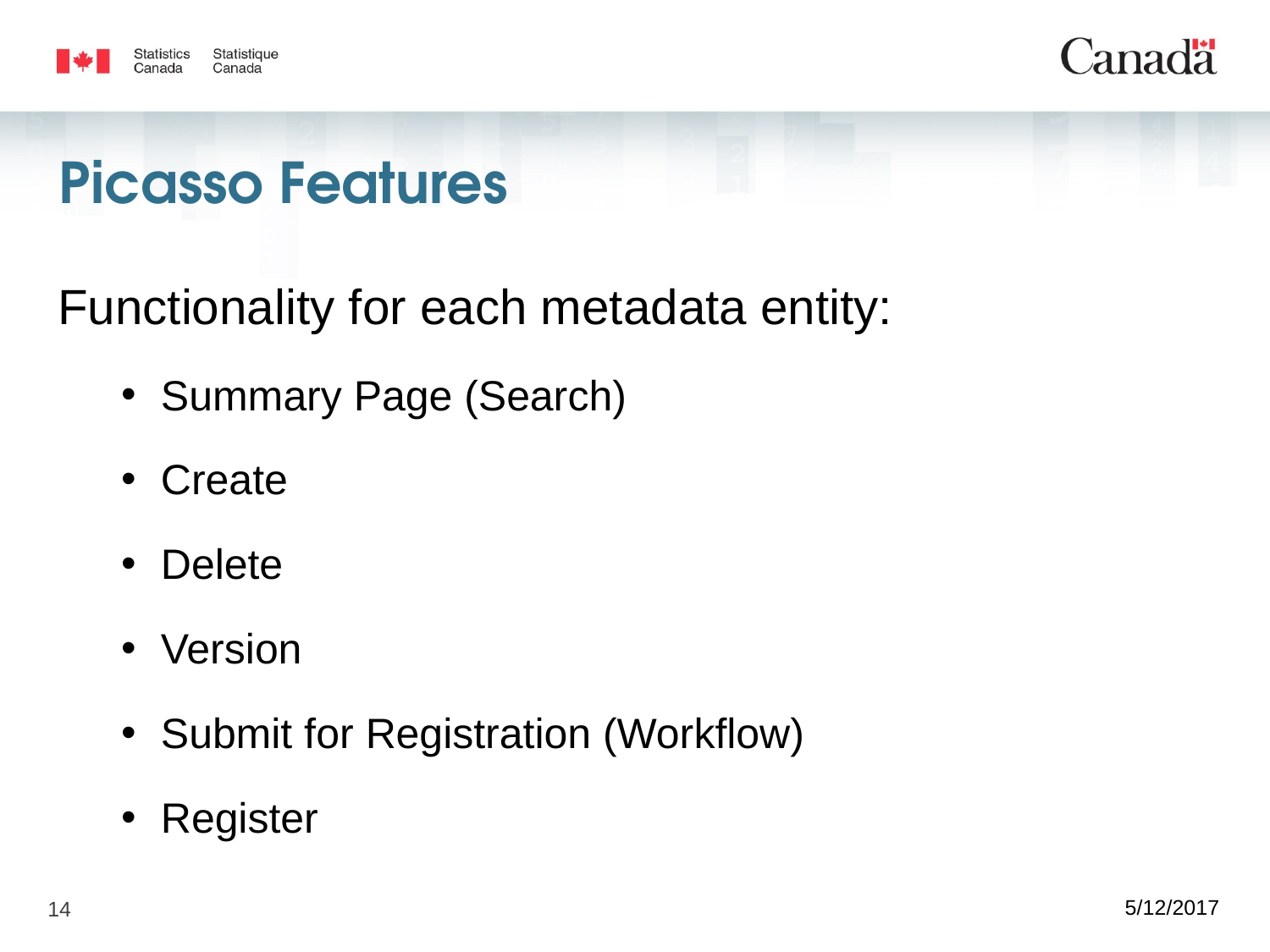

# Picasso Features
Functionality for each metadata entity:
Summary Page (Search)
Create
Delete
Version
Submit for Registration (Workflow)
Register

5/12/2017
14